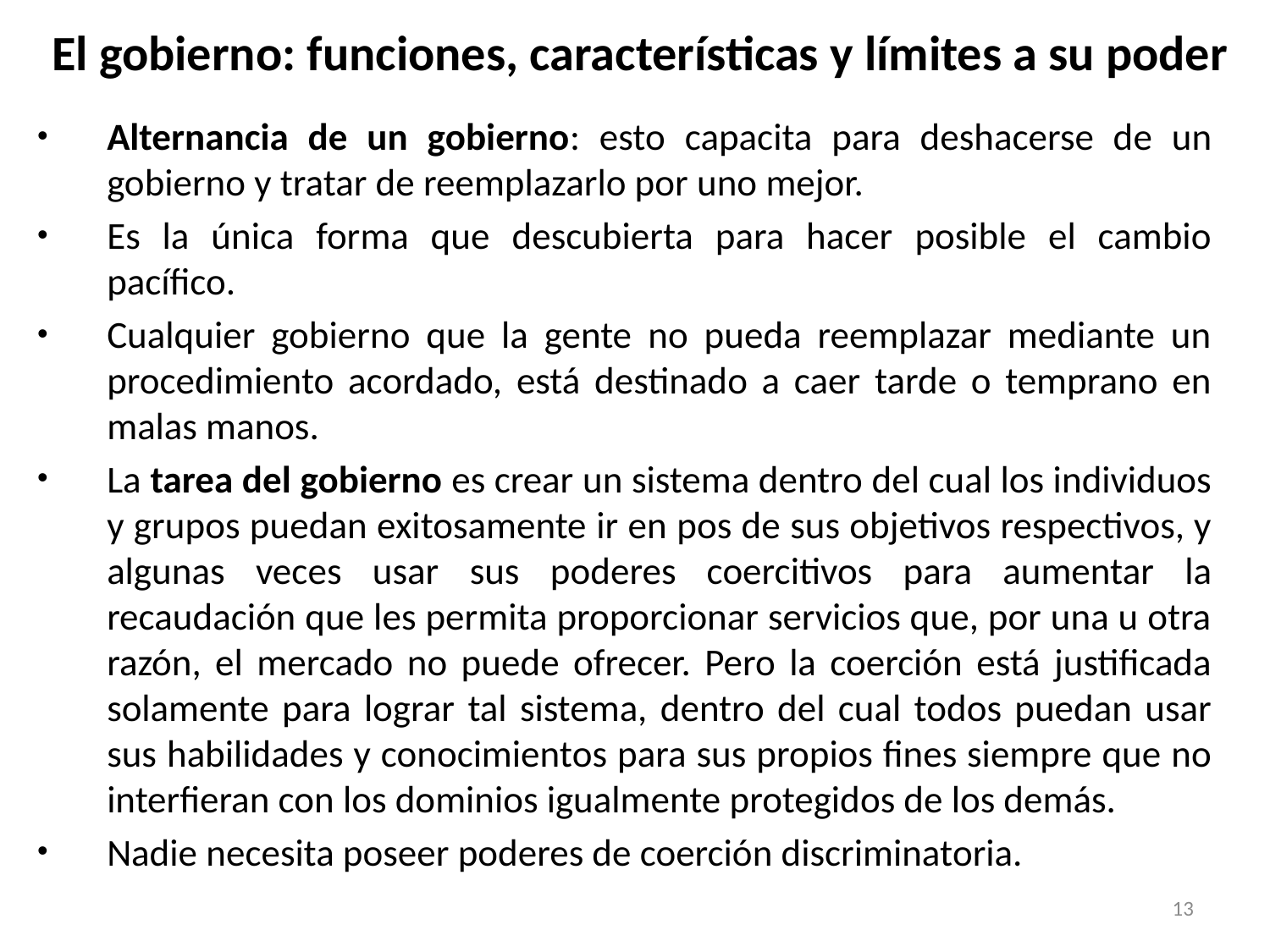

# El gobierno: funciones, características y límites a su poder
Alternancia de un gobierno: esto capacita para deshacerse de un gobierno y tratar de reemplazarlo por uno mejor.
Es la única forma que descubierta para hacer posible el cambio pacífico.
Cualquier gobierno que la gente no pueda reemplazar mediante un procedimiento acordado, está destinado a caer tarde o temprano en malas manos.
La tarea del gobierno es crear un sistema dentro del cual los individuos y grupos puedan exitosamente ir en pos de sus objetivos respectivos, y algunas veces usar sus poderes coercitivos para aumentar la recaudación que les permita proporcionar servicios que, por una u otra razón, el mercado no puede ofrecer. Pero la coerción está justificada solamente para lograr tal sistema, dentro del cual todos puedan usar sus habilidades y conocimientos para sus propios fines siempre que no interfieran con los dominios igualmente protegidos de los demás.
Nadie necesita poseer poderes de coerción discriminatoria.
13